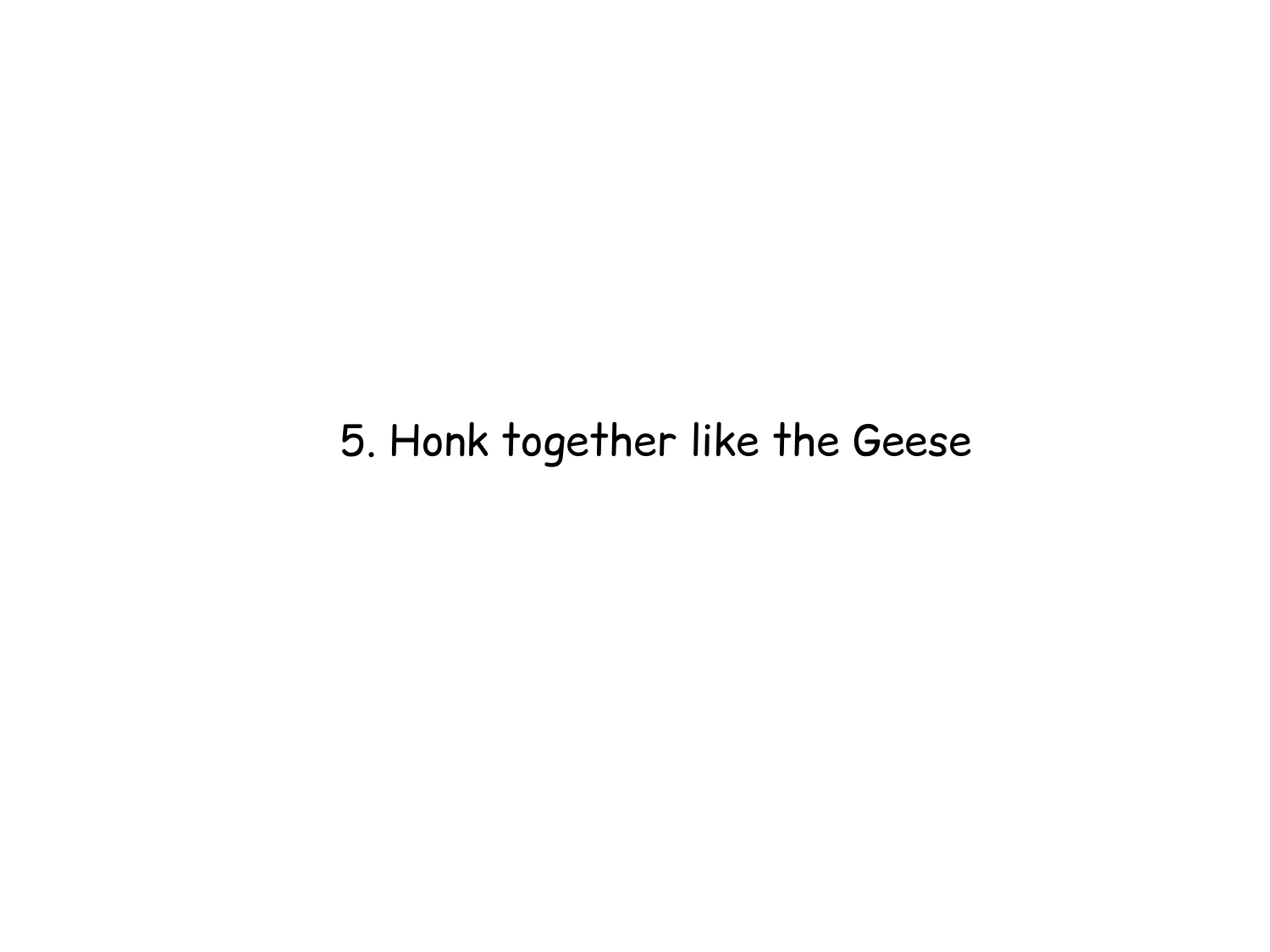

# 5. Honk together like the Geese